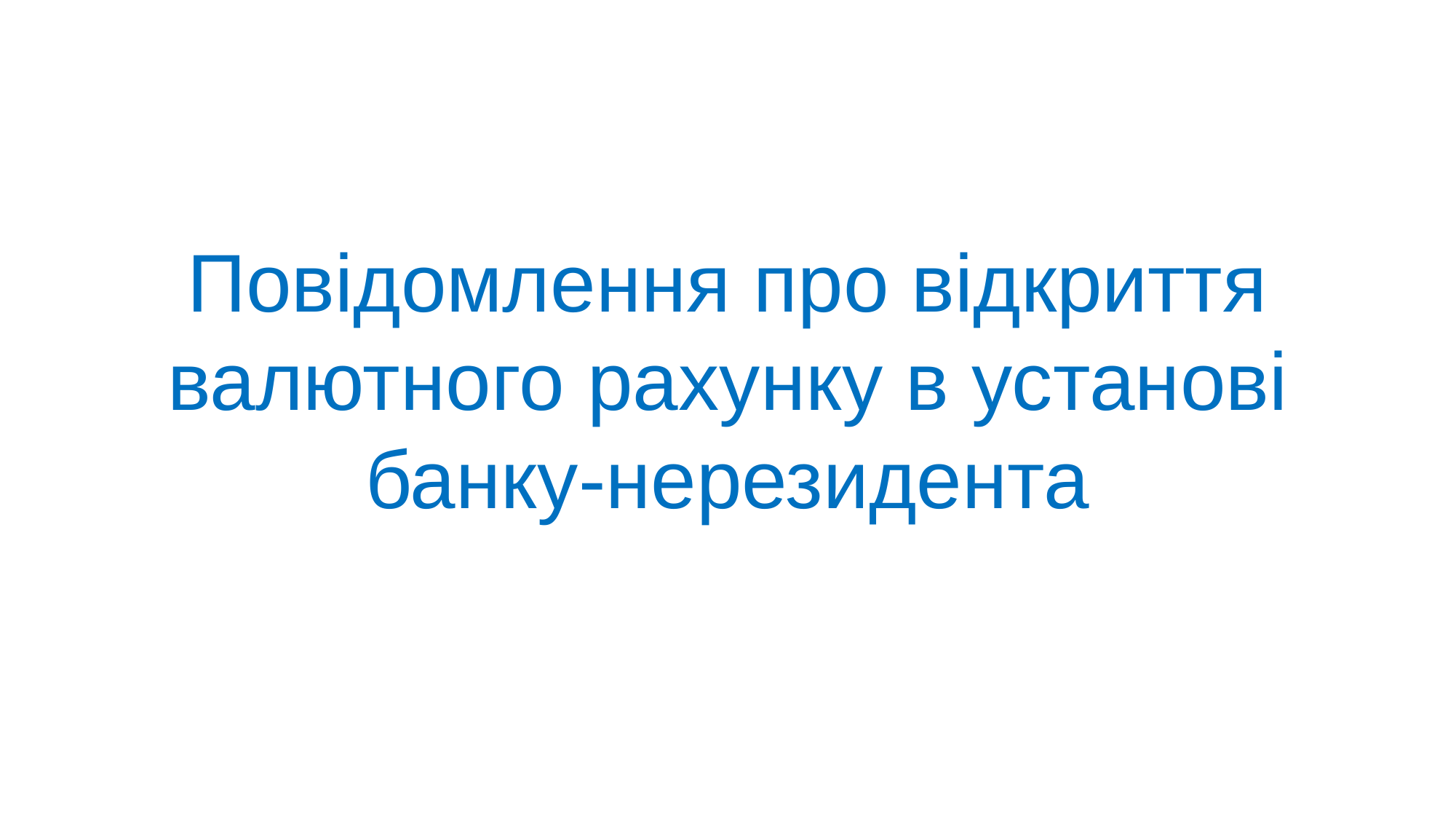

Повідомлення про відкриття валютного рахунку в установі банку-нерезидента